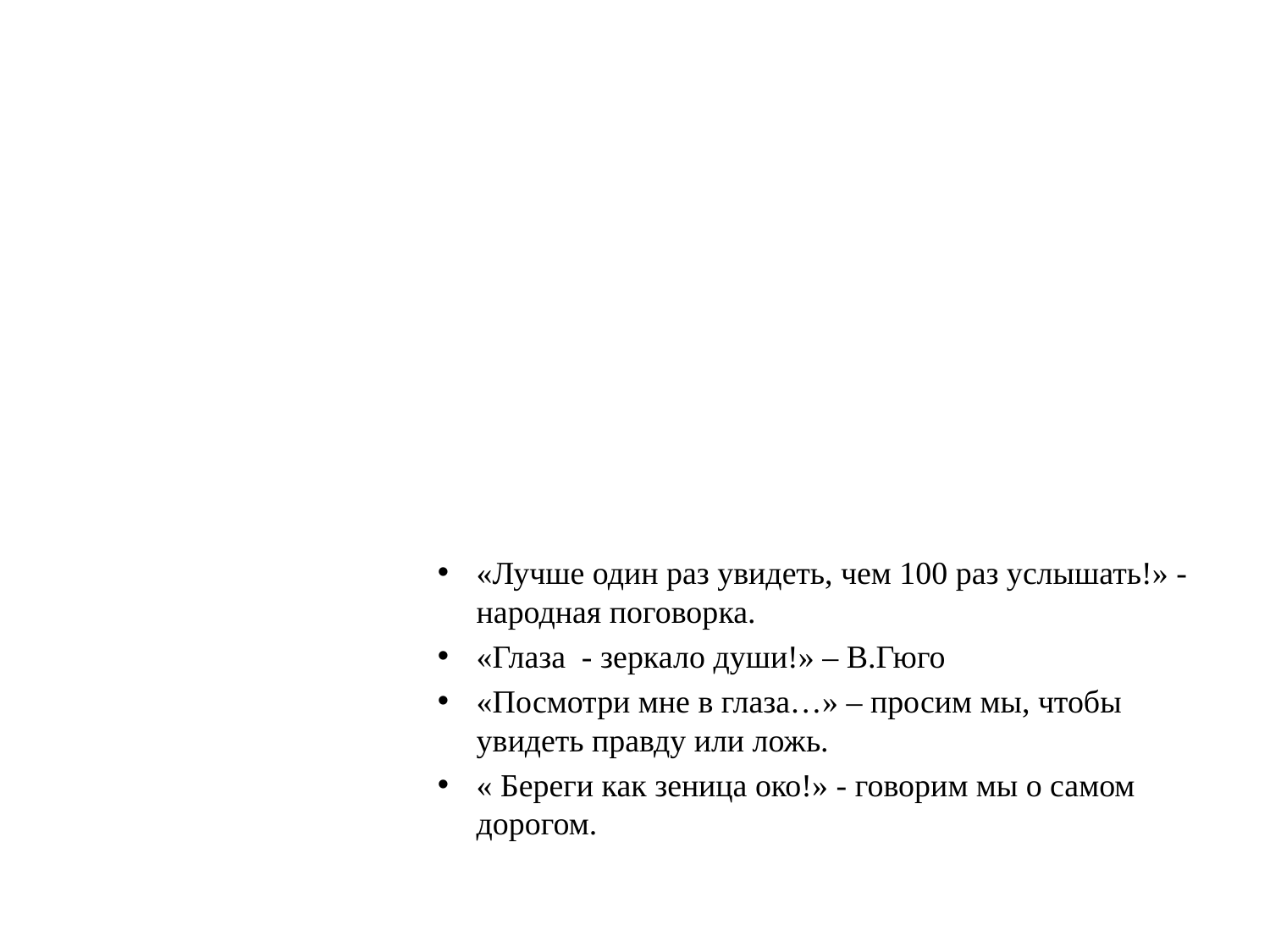

#
«Лучше один раз увидеть, чем 100 раз услышать!» - народная поговорка.
«Глаза  - зеркало души!» – В.Гюго
«Посмотри мне в глаза…» – просим мы, чтобы увидеть правду или ложь.
« Береги как зеница око!» - говорим мы о самом дорогом.